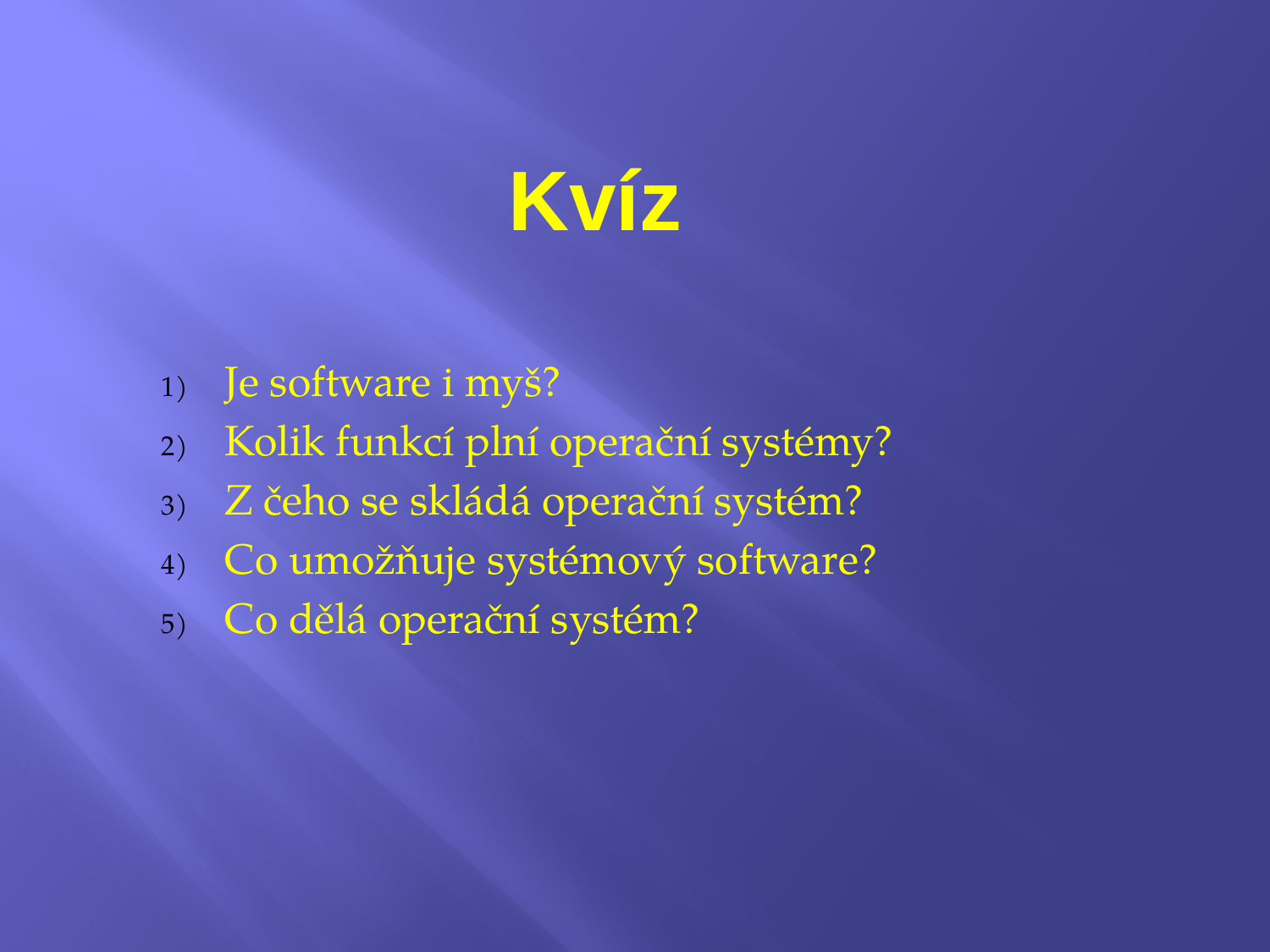

# Kvíz
Je software i myš?
Kolik funkcí plní operační systémy?
Z čeho se skládá operační systém?
Co umožňuje systémový software?
Co dělá operační systém?